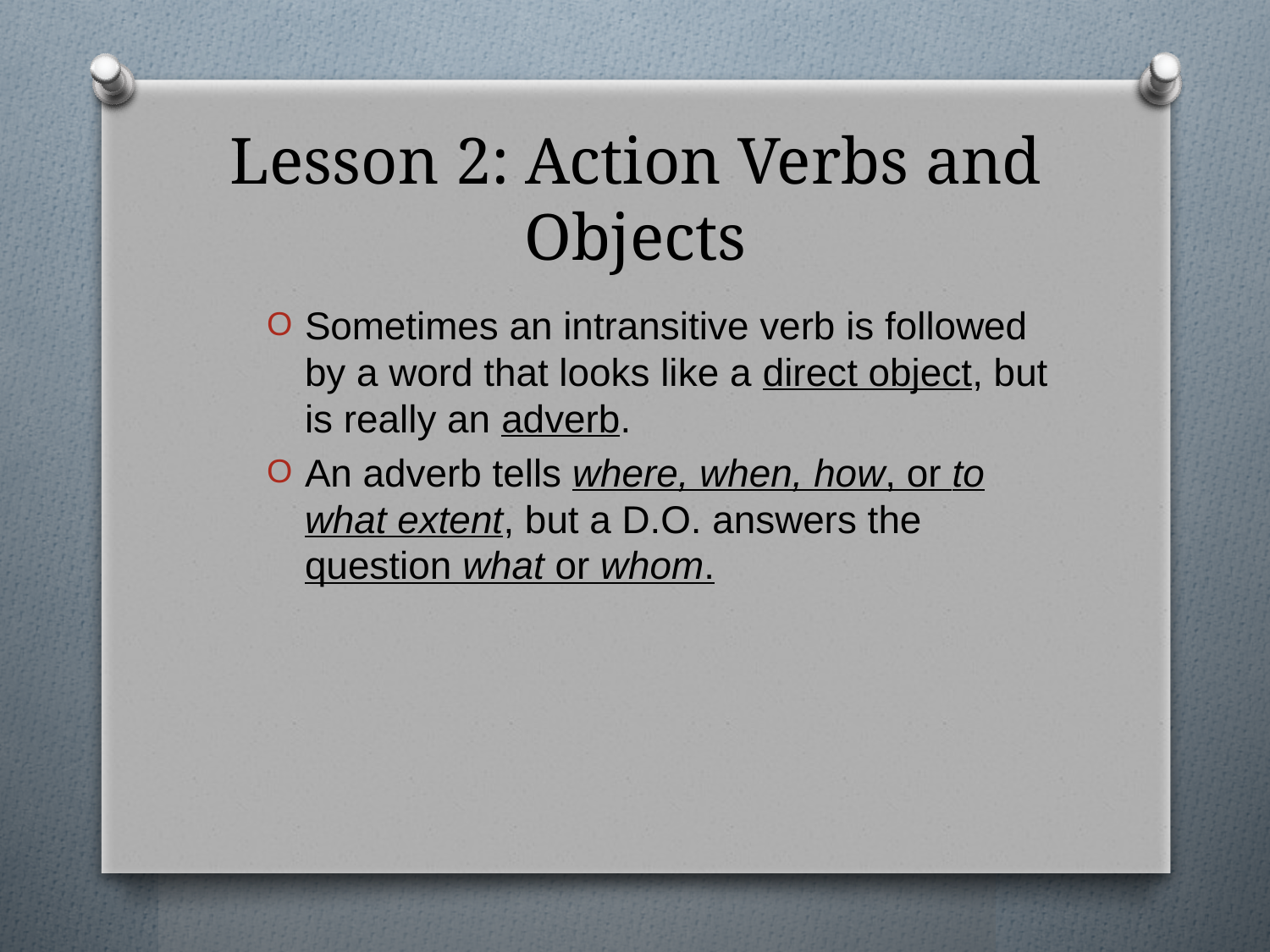

# Lesson 2: Action Verbs and Objects
Sometimes an intransitive verb is followed by a word that looks like a direct object, but is really an adverb.
An adverb tells where, when, how, or to what extent, but a D.O. answers the question what or whom.